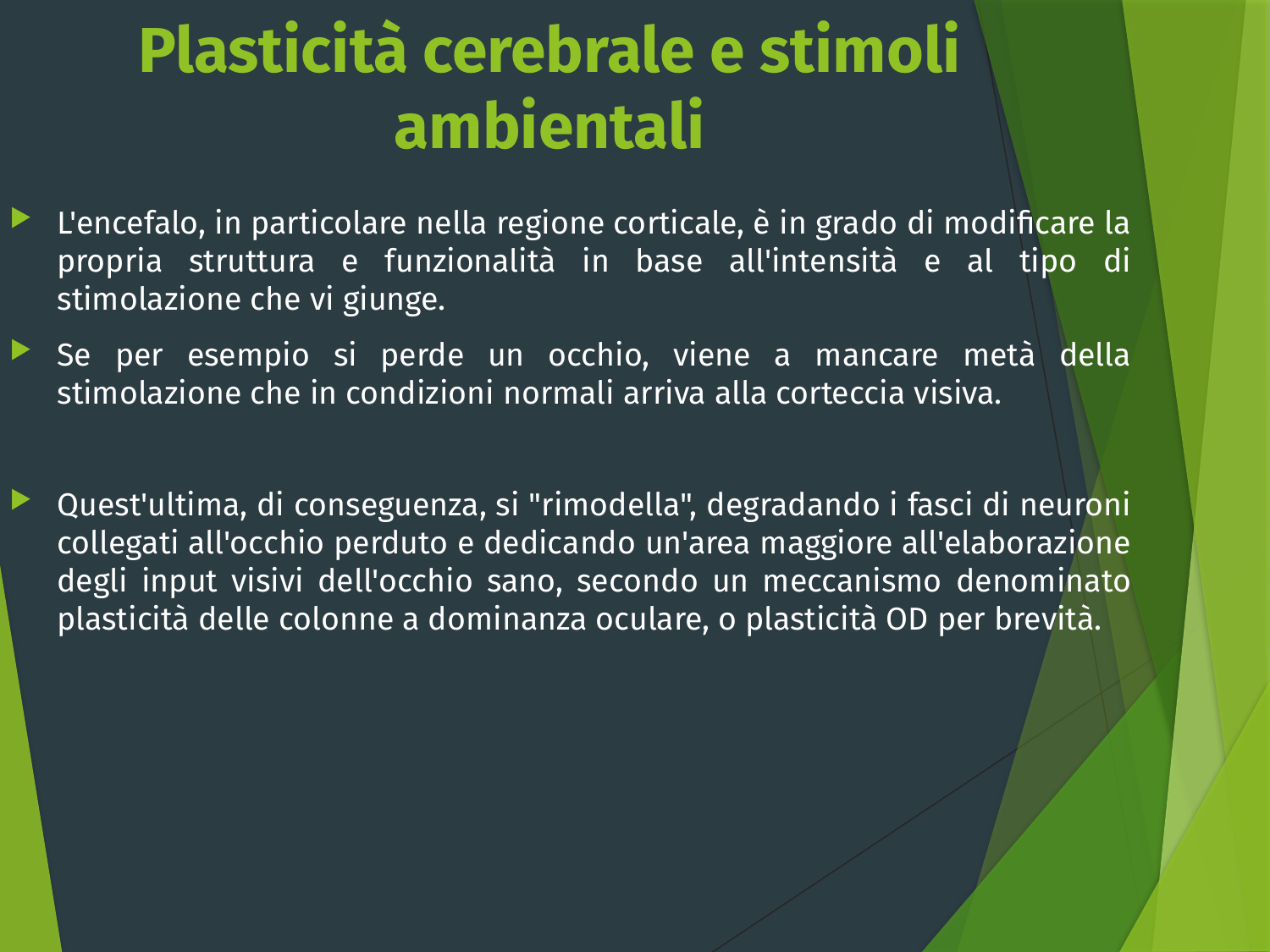

# Plasticità cerebrale e stimoli ambientali
L'encefalo, in particolare nella regione corticale, è in grado di modificare la propria struttura e funzionalità in base all'intensità e al tipo di stimolazione che vi giunge.
Se per esempio si perde un occhio, viene a mancare metà della stimolazione che in condizioni normali arriva alla corteccia visiva.

Quest'ultima, di conseguenza, si "rimodella", degradando i fasci di neuroni collegati all'occhio perduto e dedicando un'area maggiore all'elaborazione degli input visivi dell'occhio sano, secondo un meccanismo denominato plasticità delle colonne a dominanza oculare, o plasticità OD per brevità.